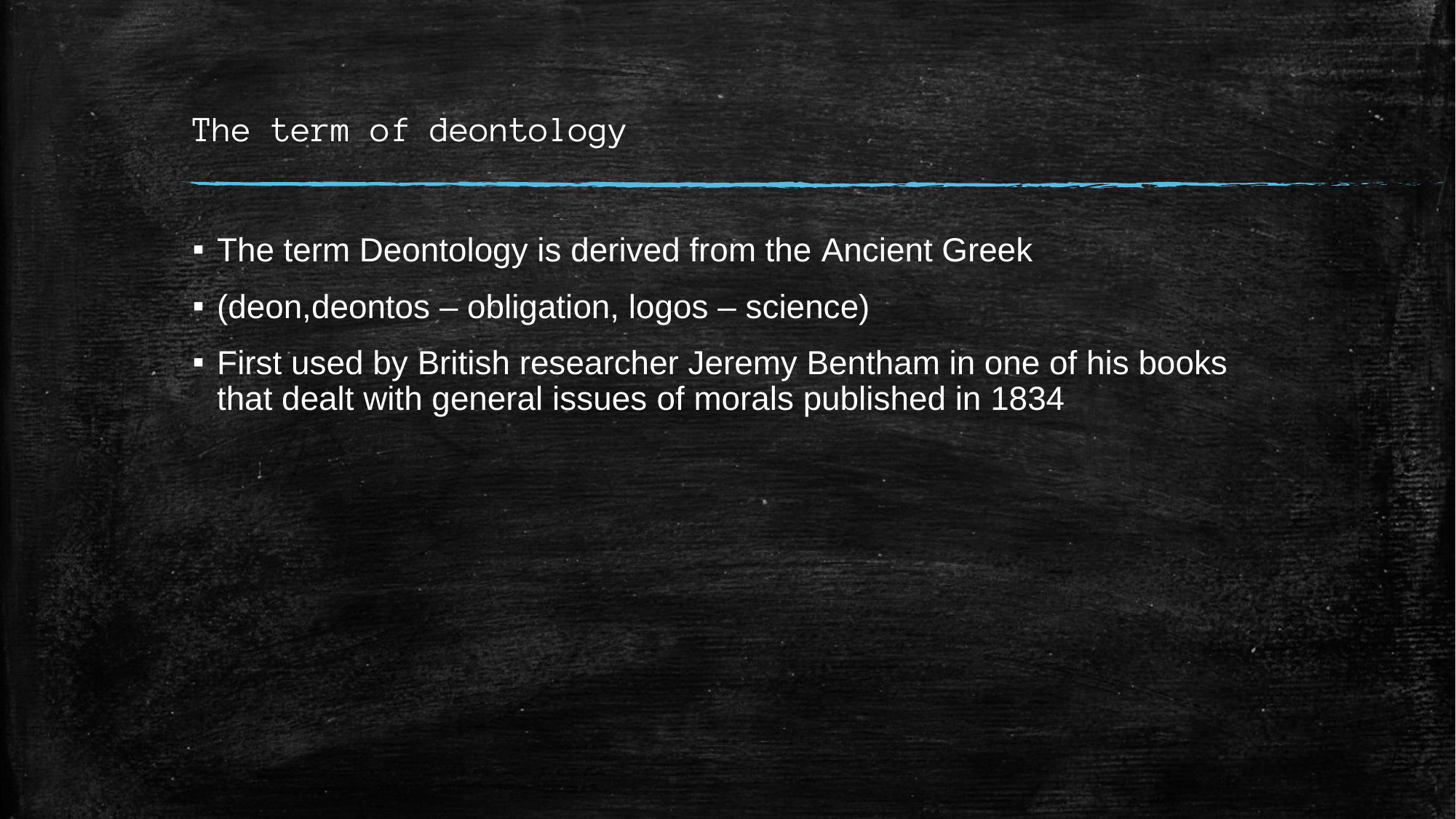

# The term of deontology
The term Deontology is derived from the Ancient Greek
(deon,deontos – obligation, logos – science)
First used by British researcher Jeremy Bentham in one of his books that dealt with general issues of morals published in 1834